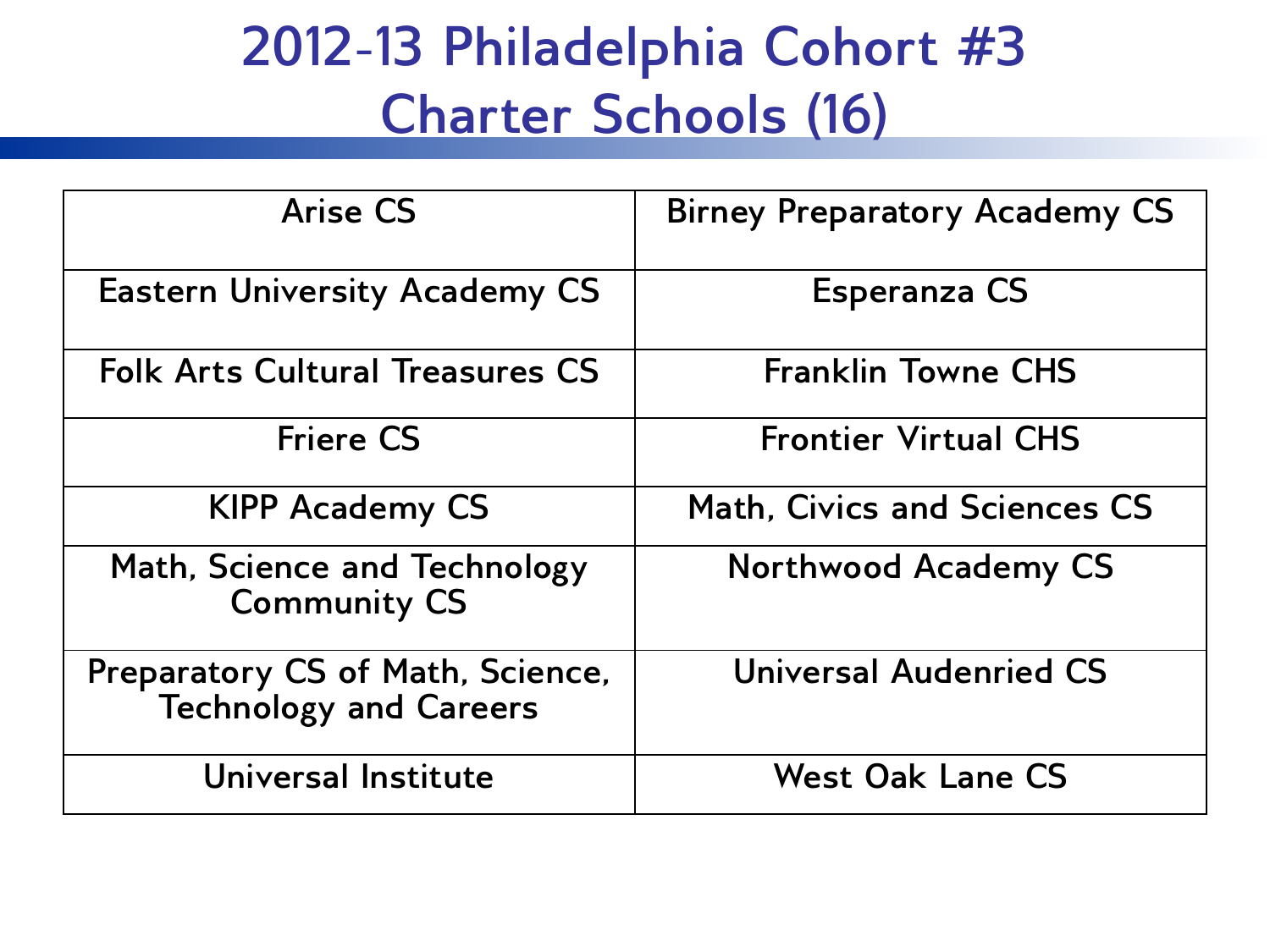

# 2012-13 Philadelphia Cohort #3 Charter Schools (16)
| Arise CS | Birney Preparatory Academy CS |
| --- | --- |
| Eastern University Academy CS | Esperanza CS |
| Folk Arts Cultural Treasures CS | Franklin Towne CHS |
| Friere CS | Frontier Virtual CHS |
| KIPP Academy CS | Math, Civics and Sciences CS |
| Math, Science and Technology Community CS | Northwood Academy CS |
| Preparatory CS of Math, Science, Technology and Careers | Universal Audenried CS |
| Universal Institute | West Oak Lane CS |